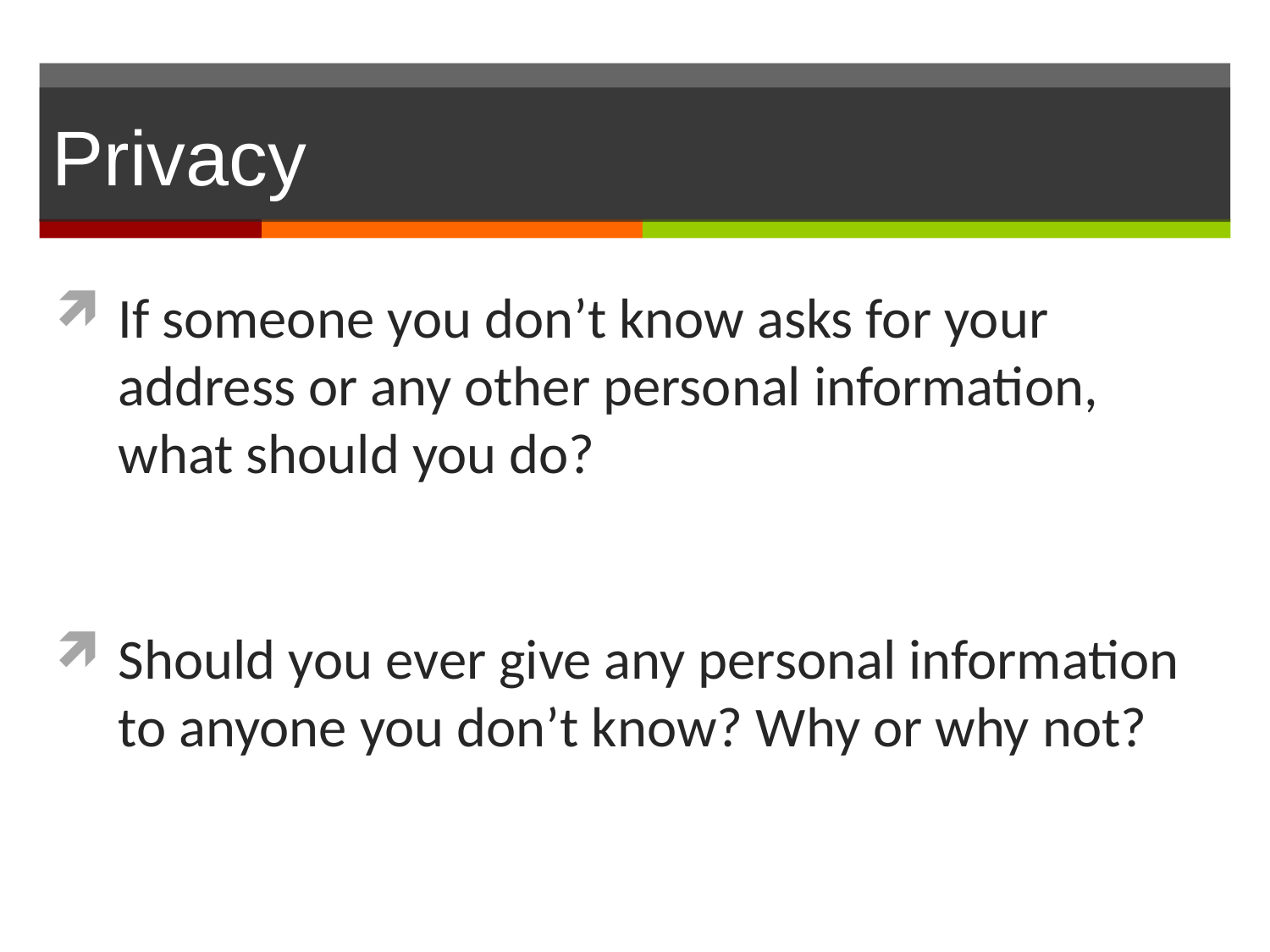

# Privacy
If someone you don’t know asks for your address or any other personal information, what should you do?

Should you ever give any personal information to anyone you don’t know? Why or why not?